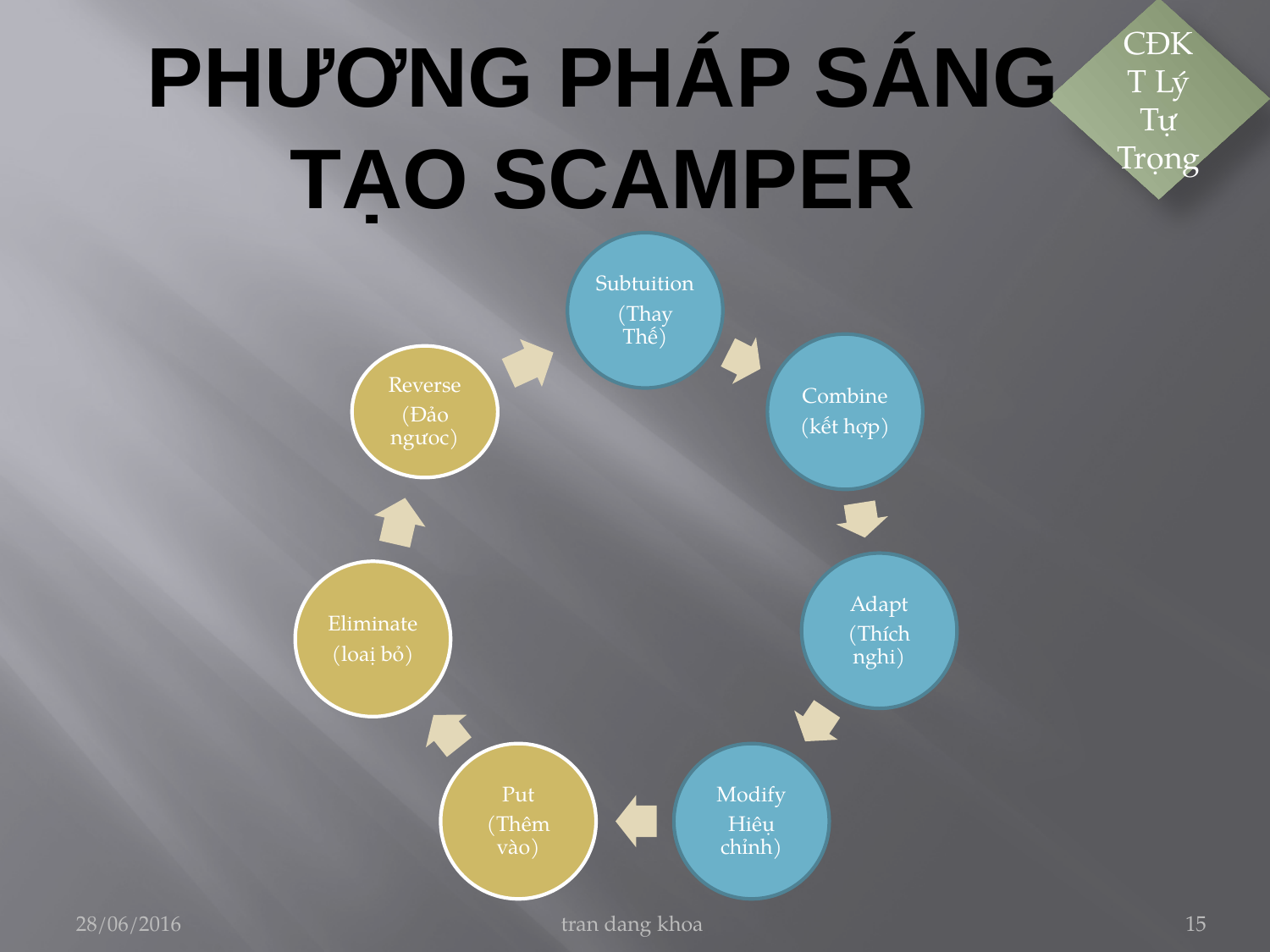

# PHƯƠNG PHÁP SÁNG TẠO SCAMPER
Subtuition
(Thay Thế)

Combine
(kết hợp)

Adapt
(Thích nghi)

Modify
Hiêụ chỉnh)

Put
(Thêm vào)

Eliminate
(loaị bỏ)

Reverse
(Đảo ngưoc)

28/06/2016
tran dang khoa
15